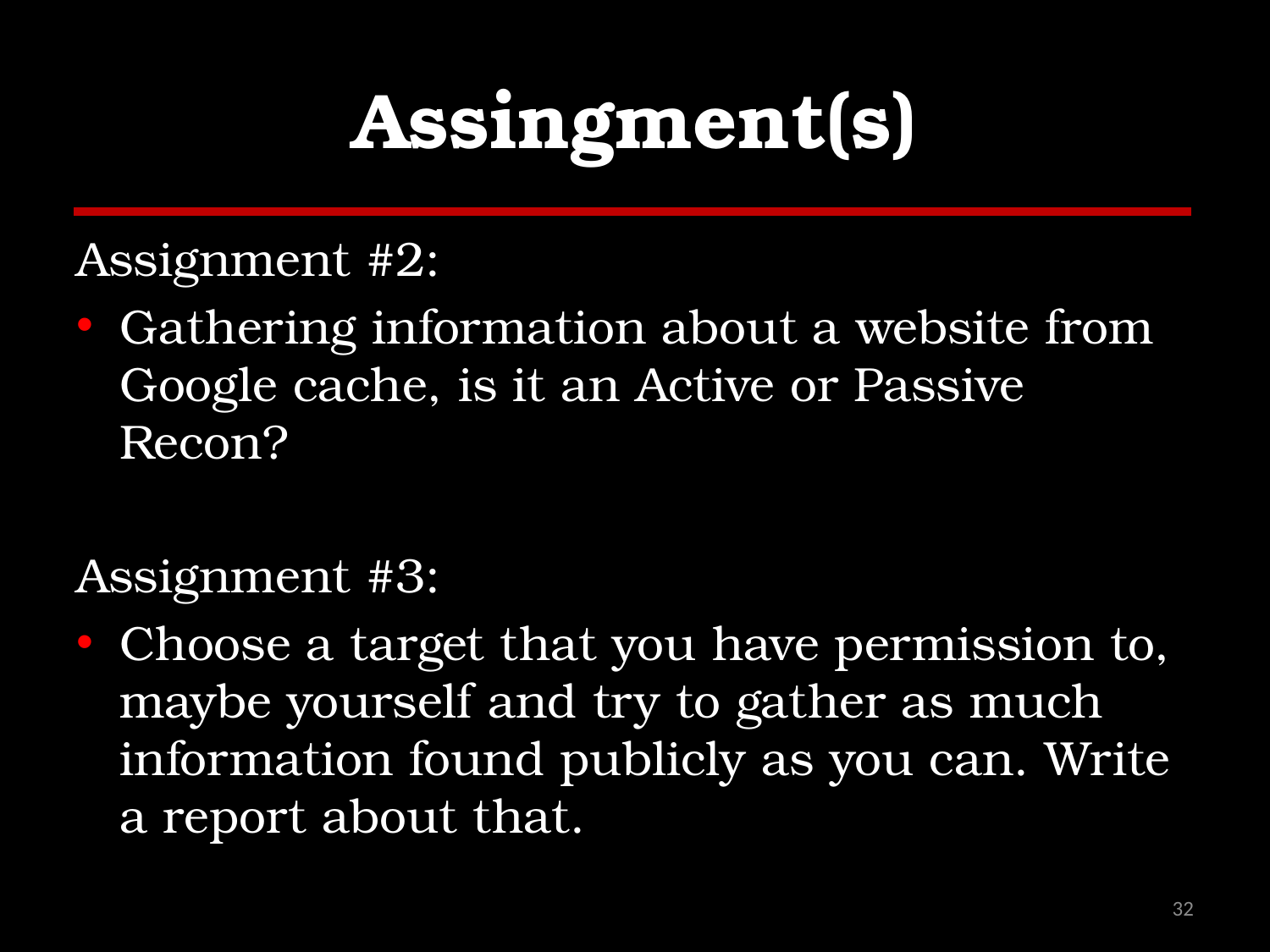

# Assingment(s)
Assignment #2:
Gathering information about a website from Google cache, is it an Active or Passive Recon?

Assignment #3:
Choose a target that you have permission to, maybe yourself and try to gather as much information found publicly as you can. Write a report about that.
32